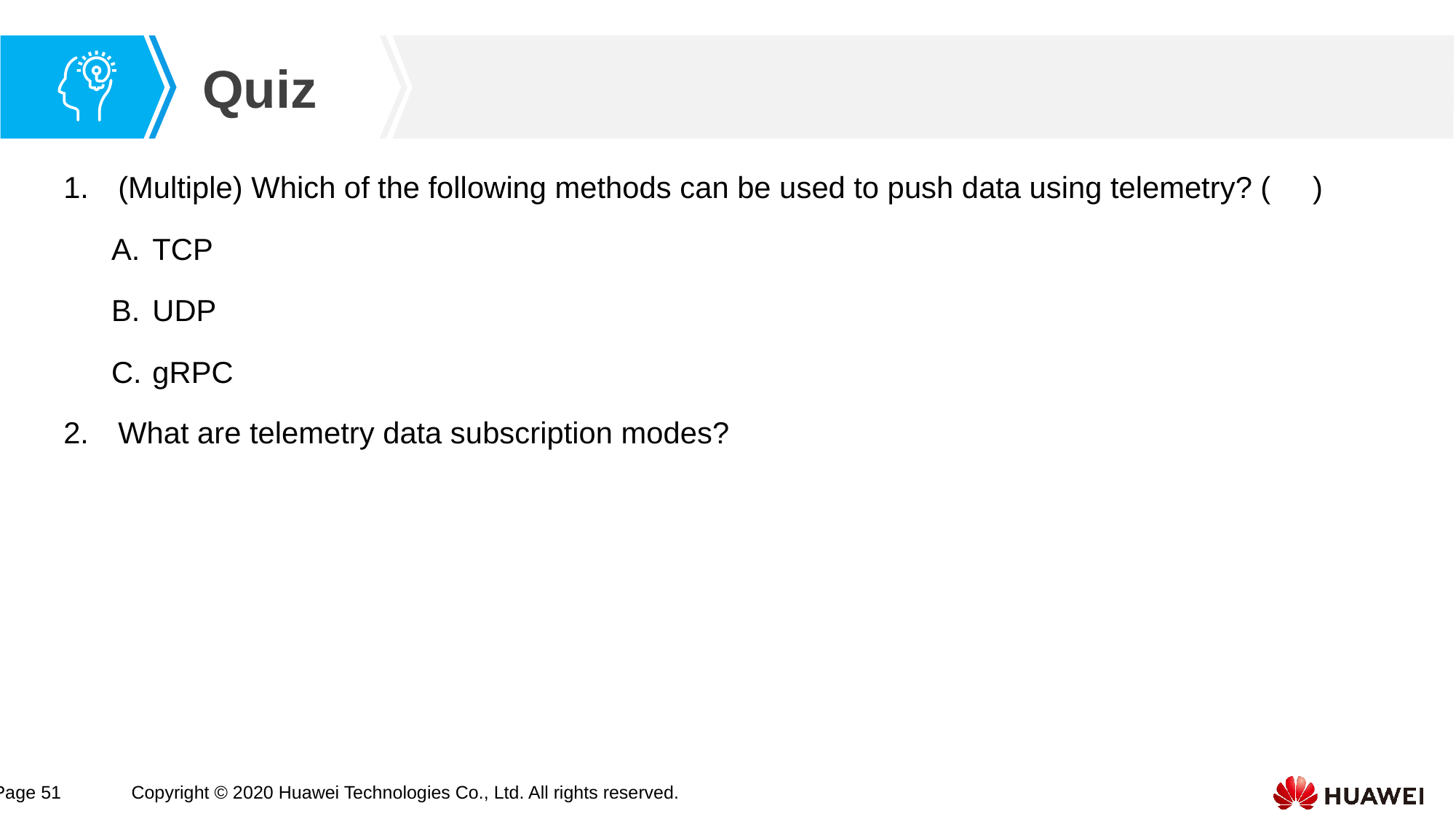

(Multiple) Which of the following methods can be used to push data using telemetry? (     )
TCP
UDP
gRPC
What are telemetry data subscription modes?